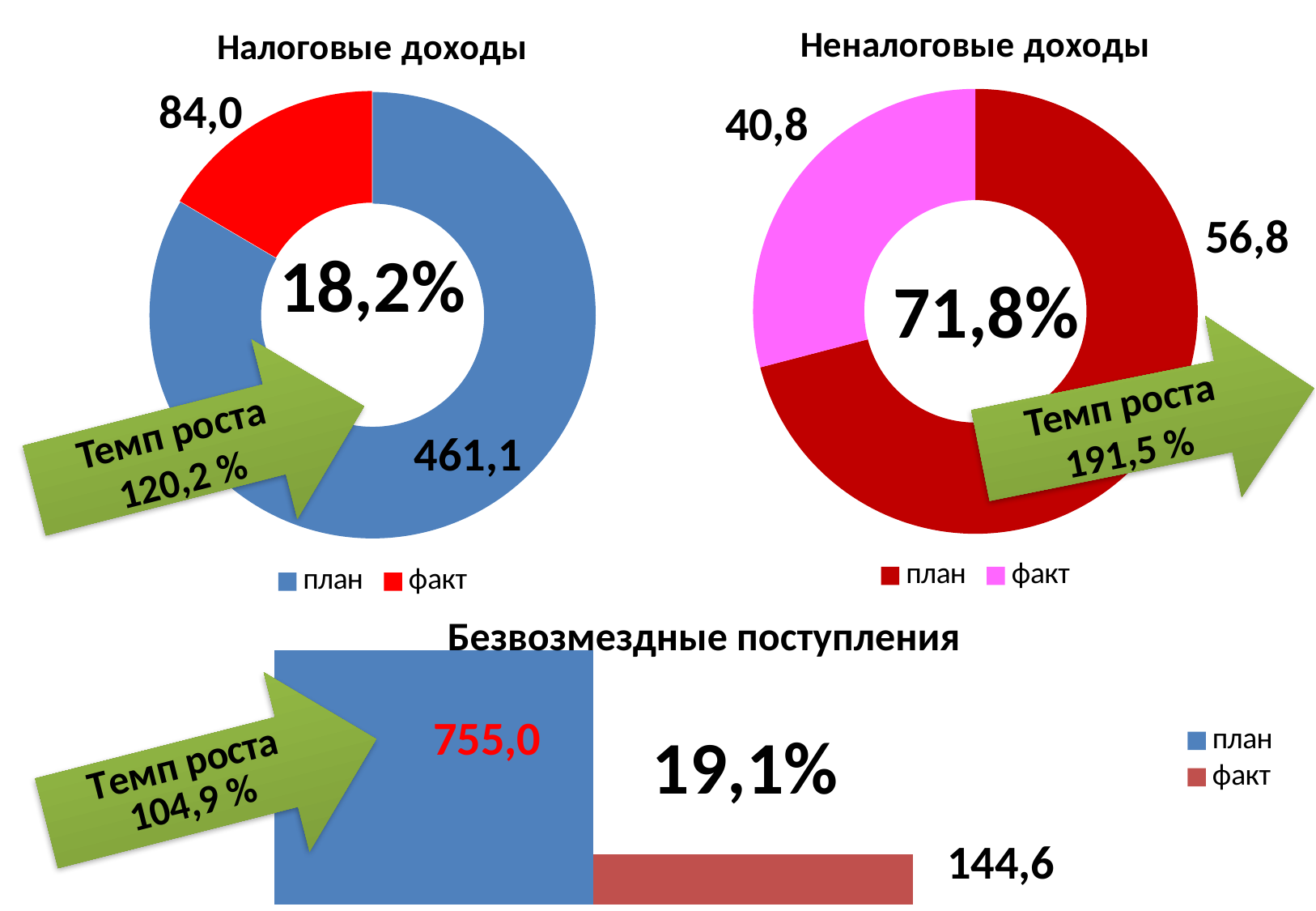

### Chart: Неналоговые доходы

| Category | Продажи |
|---|---|
| план | 52.0 |
| факт | 21.3 |

### Chart: Налоговые доходы

| Category | Продажи |
|---|---|
| план | 352.8 |
| факт | 69.9 |
84,0
40,8
56,8
18,2%
71,8%
Темп роста 191,5 %
Темп роста 120,2 %
461,1

### Chart

| Category | план | факт |
|---|---|---|
| Категория 1 | 697.7 | 137.8 |
# Безвозмездные поступления
755,0
19,1%
144,6